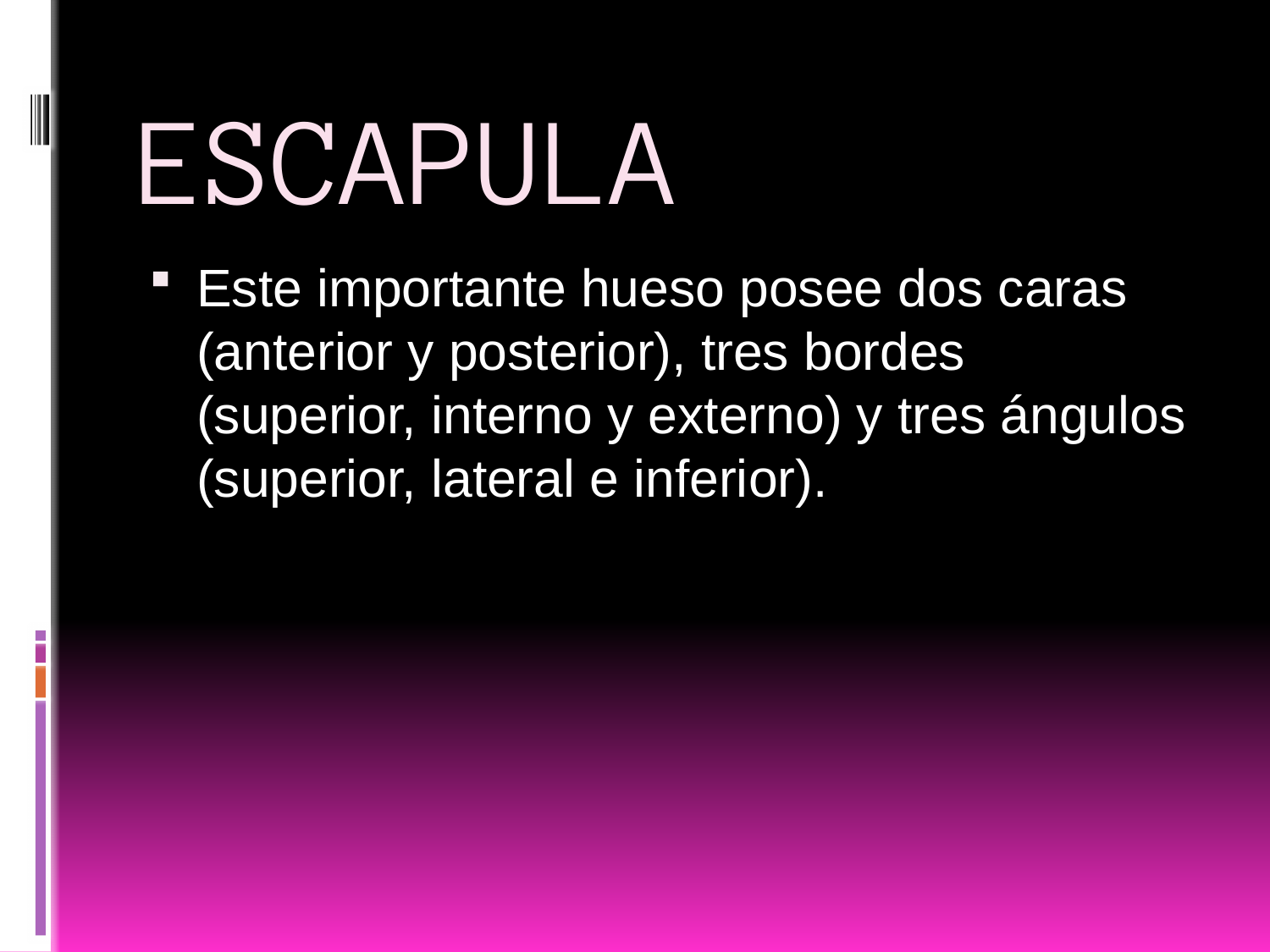

# ESCAPULA
Este importante hueso posee dos caras (anterior y posterior), tres bordes (superior, interno y externo) y tres ángulos (superior, lateral e inferior).